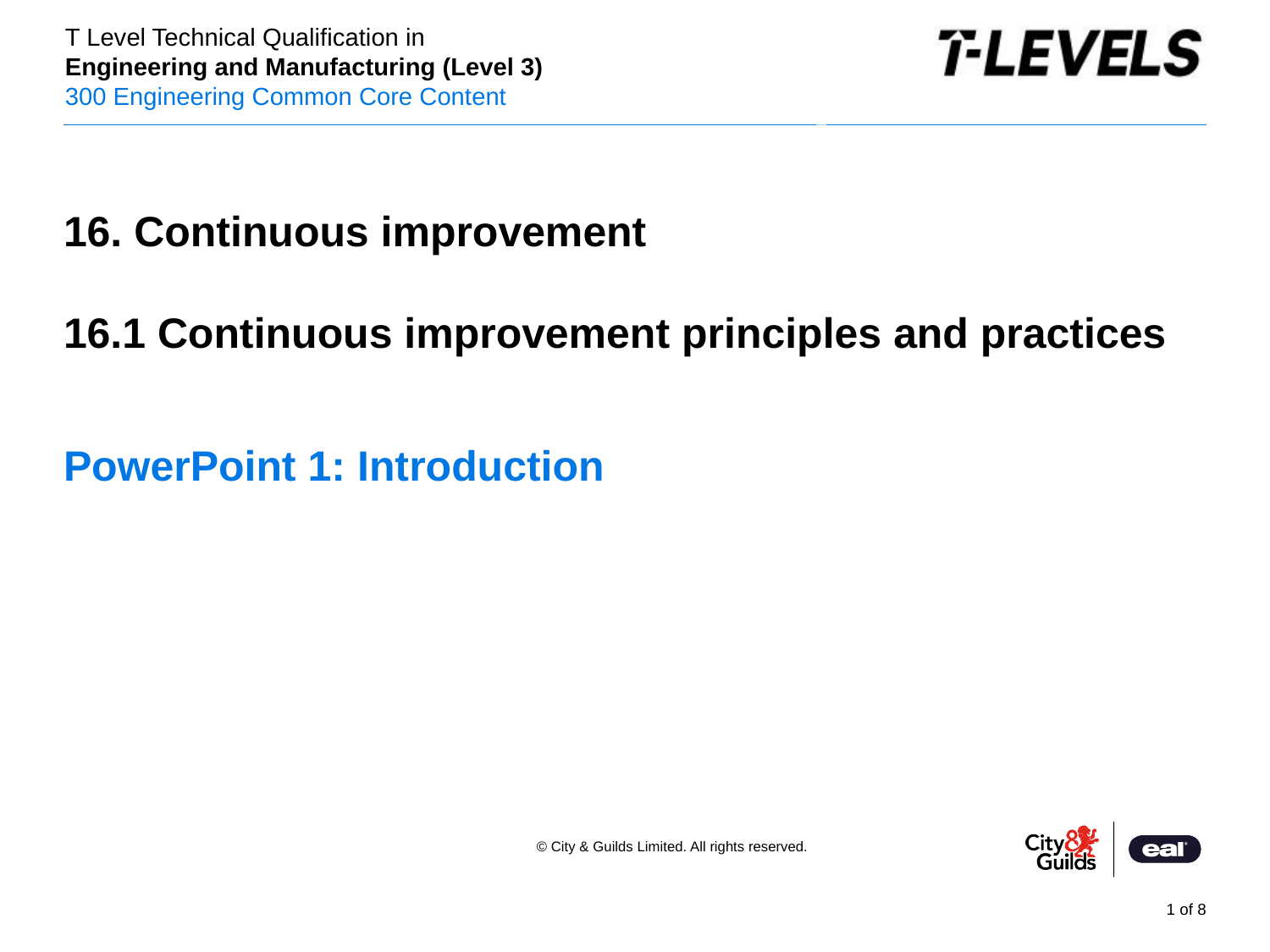

PowerPoint presentation
16. Continuous improvement

16.1 Continuous improvement principles and practices

# PowerPoint 1: Introduction